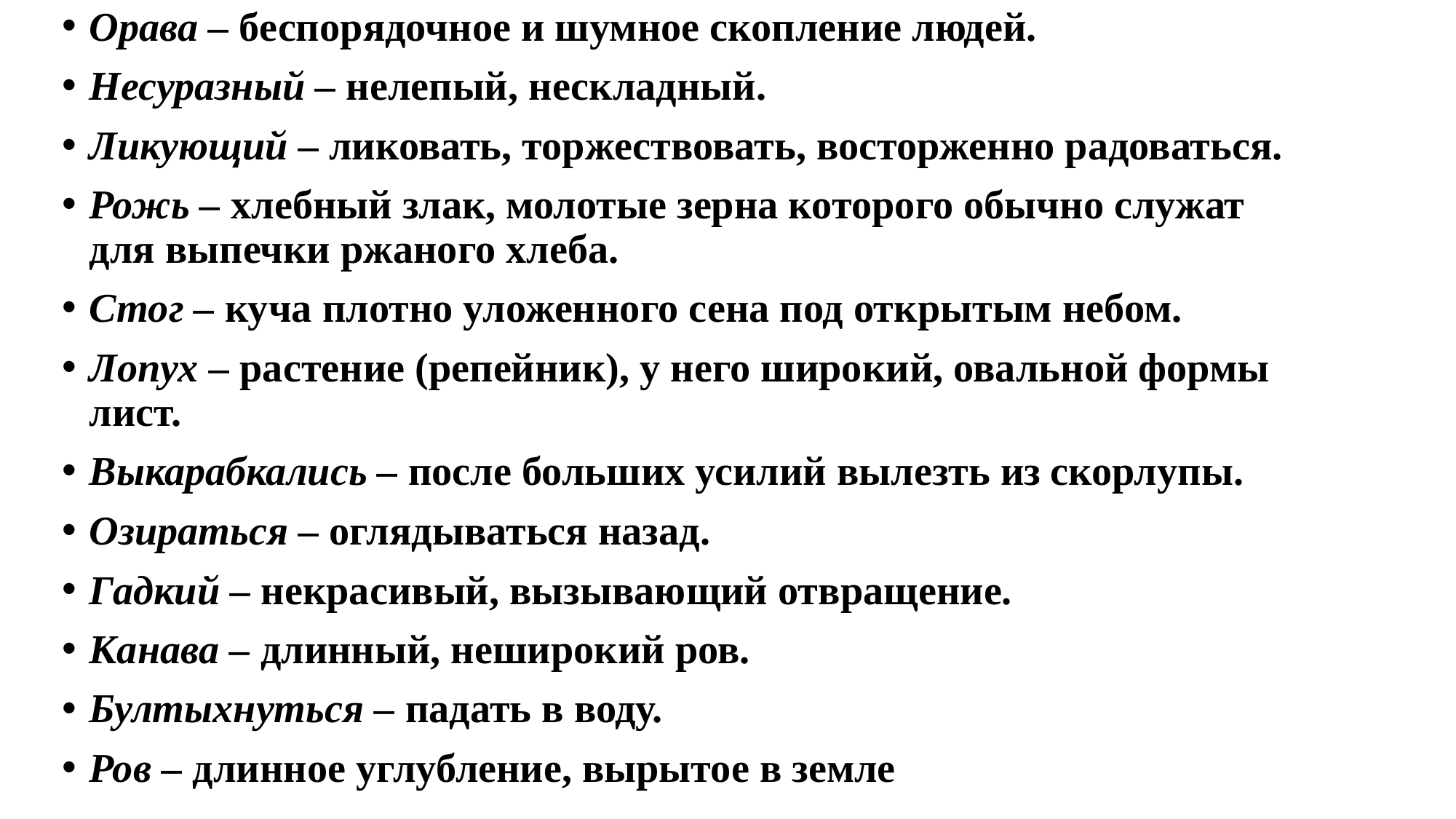

Орава – беспорядочное и шумное скопление людей.
Несуразный – нелепый, нескладный.
Ликующий – ликовать, торжествовать, восторженно радоваться.
Рожь – хлебный злак, молотые зерна которого обычно служат для выпечки ржаного хлеба.
Стог – куча плотно уложенного сена под открытым небом.
Лопух – растение (репейник), у него широкий, овальной формы лист.
Выкарабкались – после больших усилий вылезть из скорлупы.
Озираться – оглядываться назад.
Гадкий – некрасивый, вызывающий отвращение.
Канава – длинный, неширокий ров.
Бултыхнуться – падать в воду.
Ров – длинное углубление, вырытое в земле